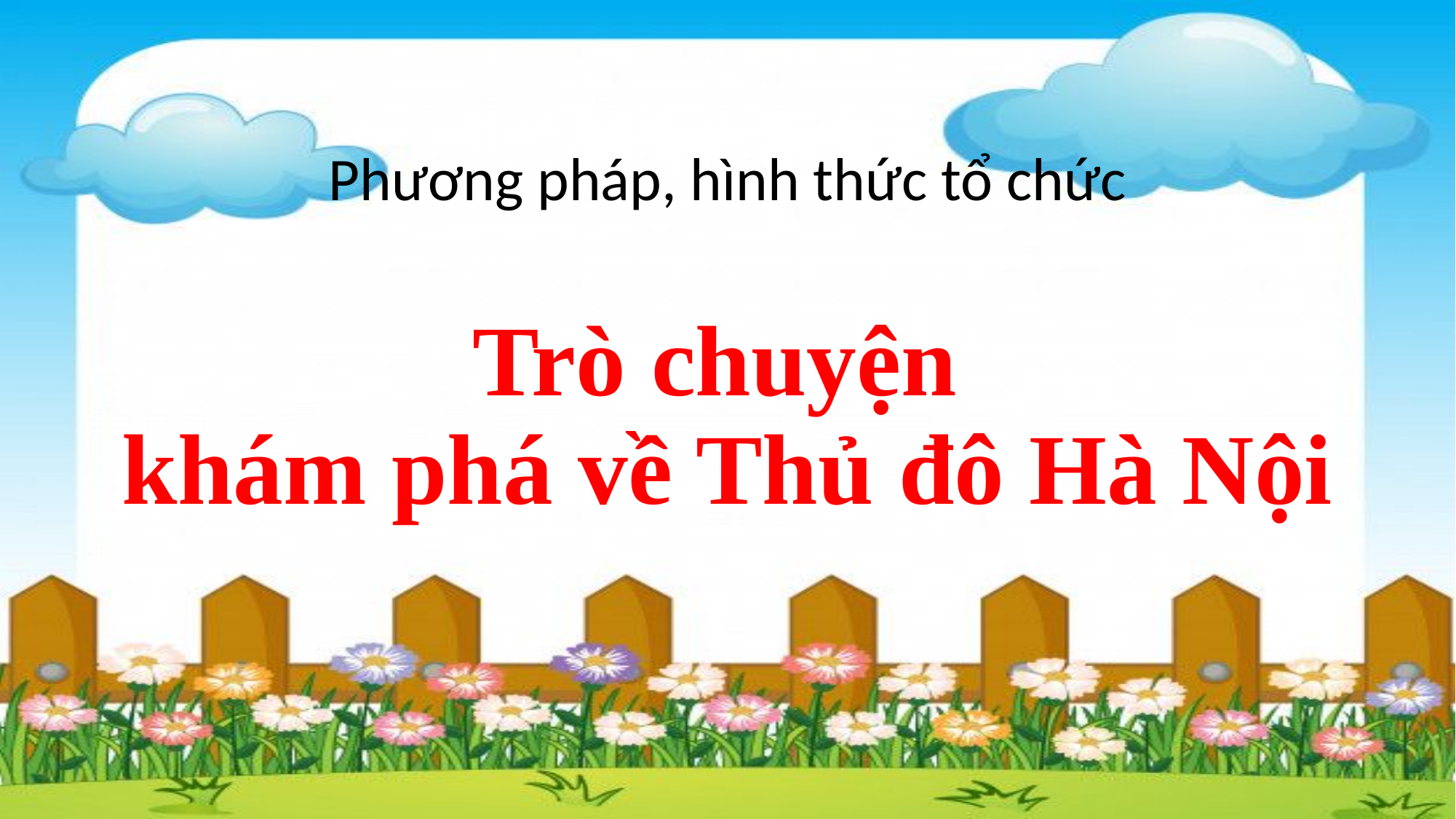

# Phương pháp, hình thức tổ chức
Trò chuyện
khám phá về Thủ đô Hà Nội